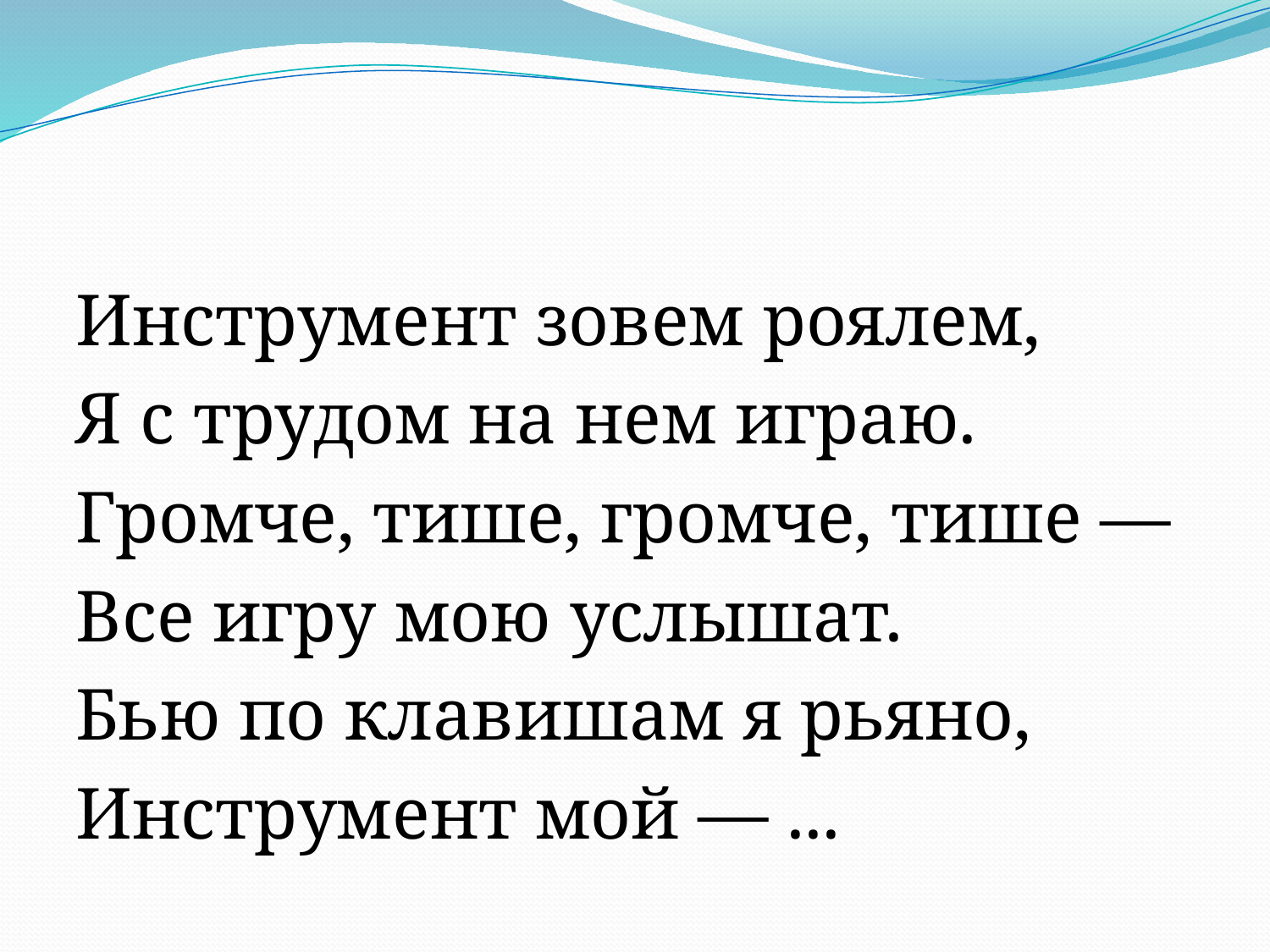

Инструмент зовем роялем,
Я с трудом на нем играю.
Громче, тише, громче, тише —
Все игру мою услышат.
Бью по клавишам я рьяно,
Инструмент мой — ...